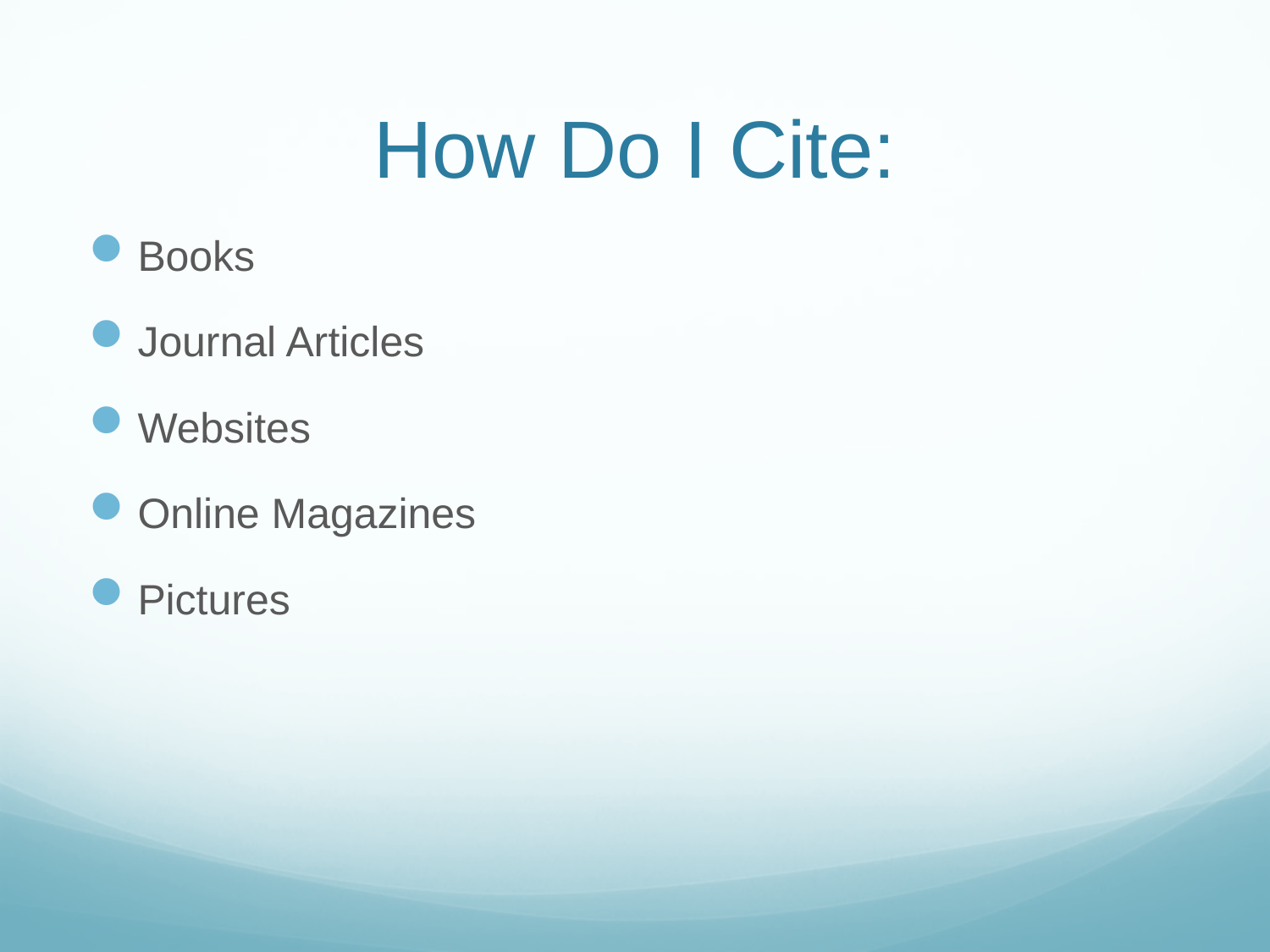

# How Do I Cite:
Books
Journal Articles
Websites
Online Magazines
Pictures